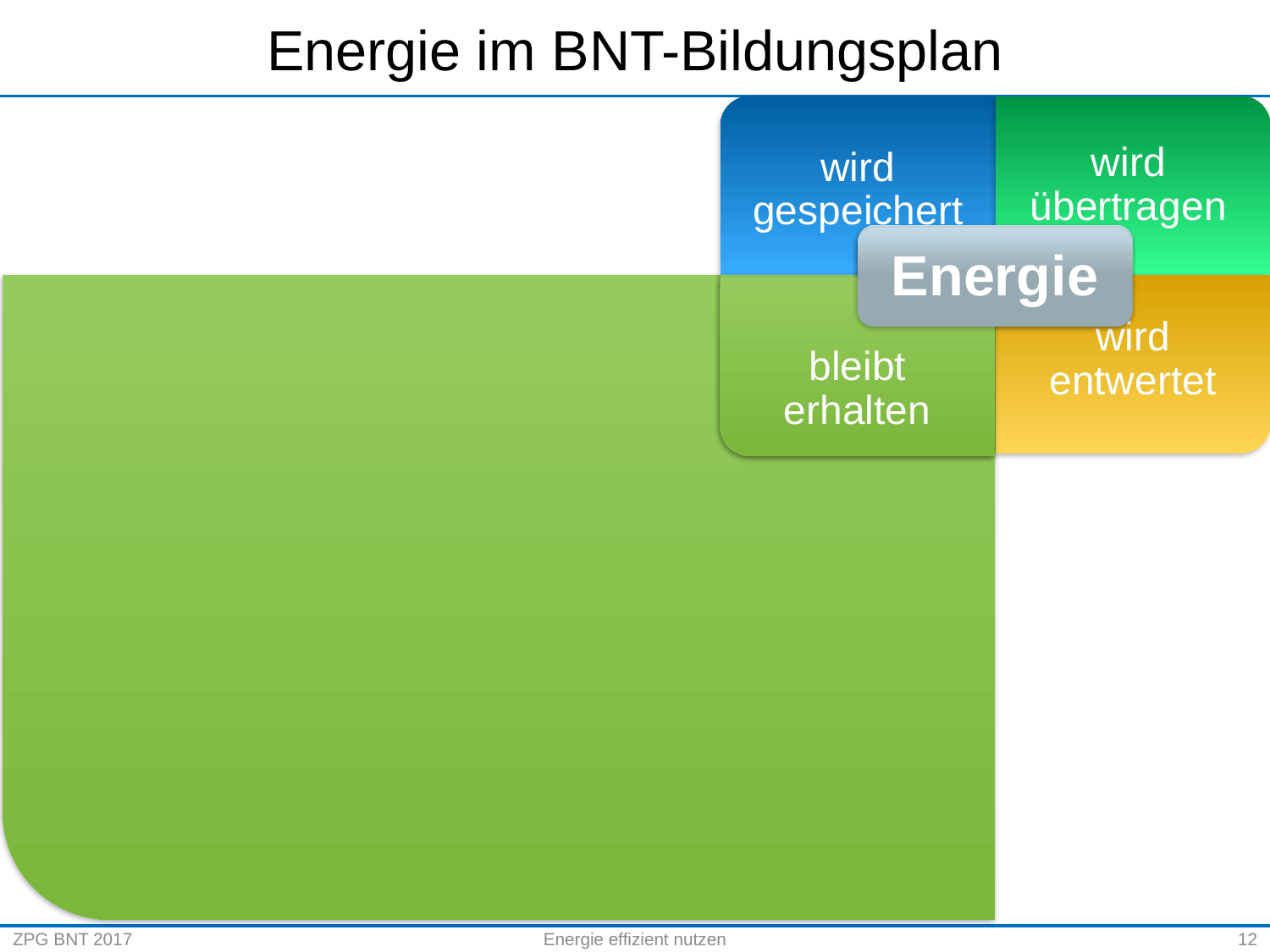

# Energie im BNT-Bildungsplan
wird gespeichert
wird übertragen
bleibt erhalten
wird entwertet
Energie

Energie

bleibt erhalten

ZPG BNT 2017
Energie effizient nutzen
12